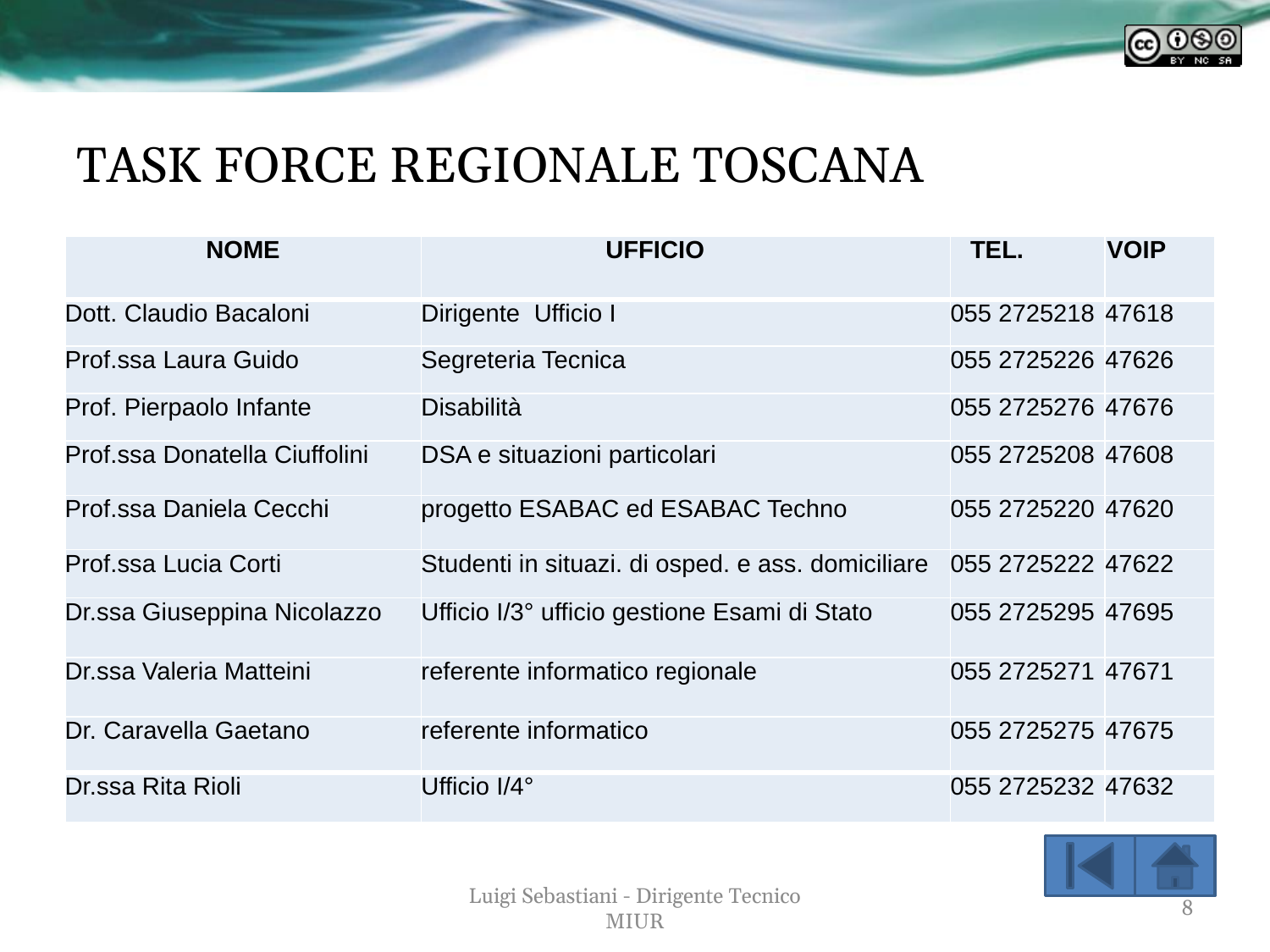

# TASK FORCE REGIONALE TOSCANA
| NOME | UFFICIO | TEL. | VOIP |
| --- | --- | --- | --- |
| Dott. Claudio Bacaloni | Dirigente Ufficio I | 055 2725218 | 47618 |
| Prof.ssa Laura Guido | Segreteria Tecnica | 055 2725226 | 47626 |
| Prof. Pierpaolo Infante | Disabilità | 055 2725276 | 47676 |
| Prof.ssa Donatella Ciuffolini | DSA e situazioni particolari | 055 2725208 | 47608 |
| Prof.ssa Daniela Cecchi | progetto ESABAC ed ESABAC Techno | 055 2725220 | 47620 |
| Prof.ssa Lucia Corti | Studenti in situazi. di osped. e ass. domiciliare | 055 2725222 | 47622 |
| Dr.ssa Giuseppina Nicolazzo | Ufficio I/3° ufficio gestione Esami di Stato | 055 2725295 | 47695 |
| Dr.ssa Valeria Matteini | referente informatico regionale | 055 2725271 | 47671 |
| Dr. Caravella Gaetano | referente informatico | 055 2725275 | 47675 |
| Dr.ssa Rita Rioli | Ufficio I/4° | 055 2725232 | 47632 |

Luigi Sebastiani - Dirigente Tecnico MIUR
8